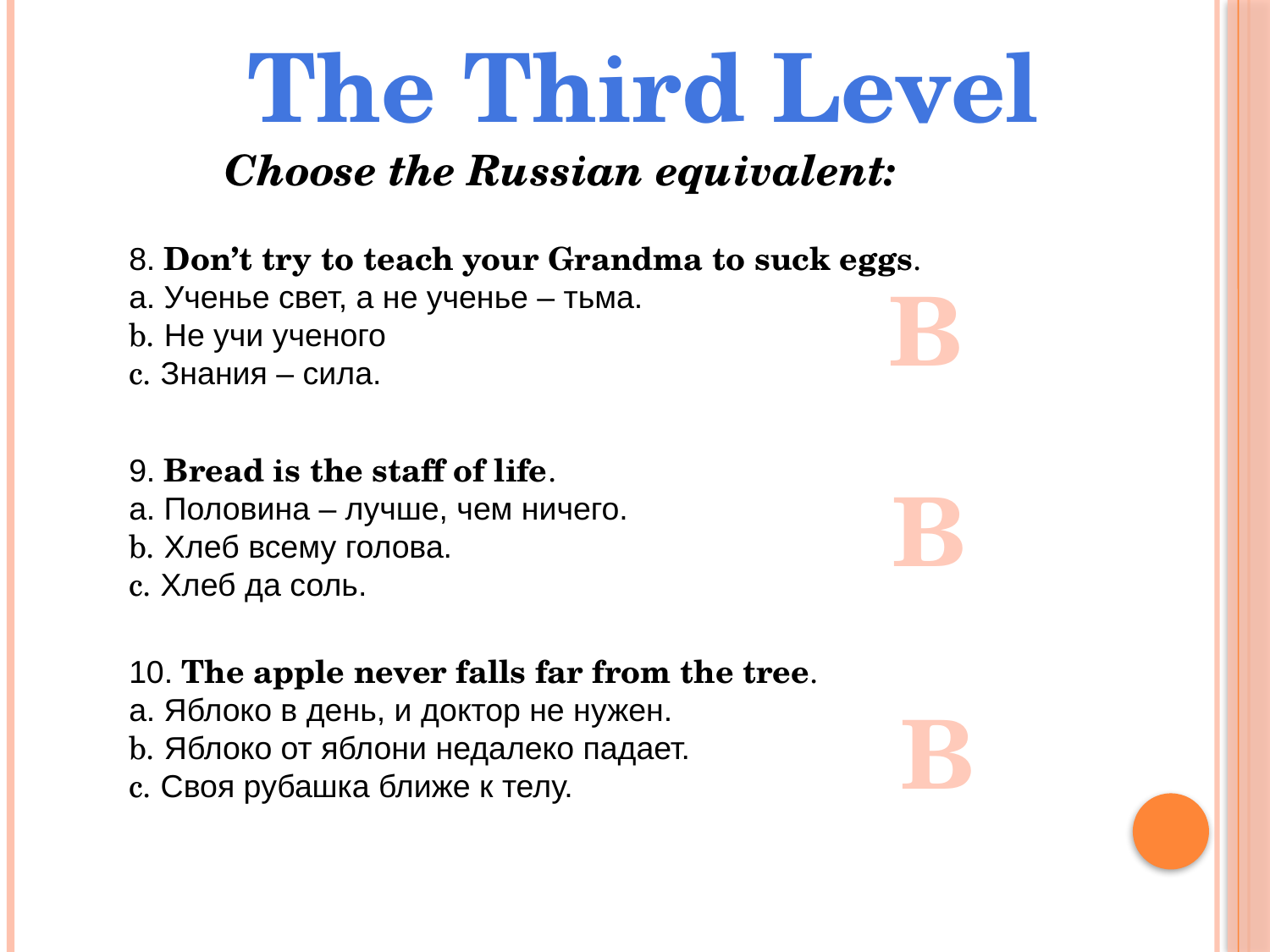

The Third Level
Choose the Russian equivalent:
8. Don’t try to teach your Grandma to suck eggs.
a. Ученье свет, а не ученье – тьма.
b. Не учи ученого
c. Знания – сила.
B
9. Bread is the staff of life.
a. Половина – лучше, чем ничего.
b. Хлеб всему голова.
c. Хлеб да соль.
B
10. The apple never falls far from the tree.
a. Яблоко в день, и доктор не нужен.
b. Яблоко от яблони недалеко падает.
c. Своя рубашка ближе к телу.
B